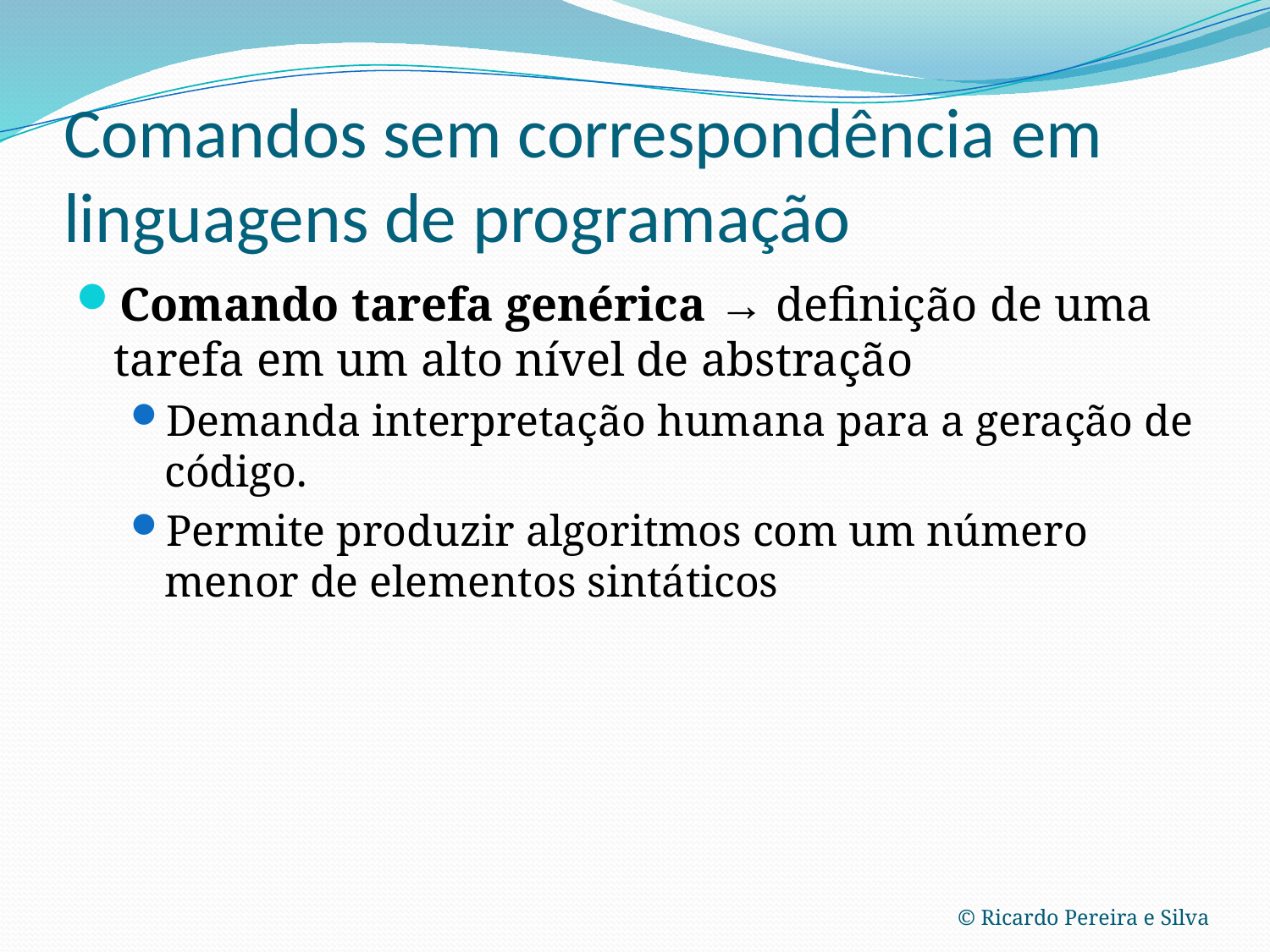

# Comandos sem correspondência em linguagens de programação
Comando tarefa genérica → definição de uma tarefa em um alto nível de abstração
Demanda interpretação humana para a geração de código.
Permite produzir algoritmos com um número menor de elementos sintáticos
© Ricardo Pereira e Silva